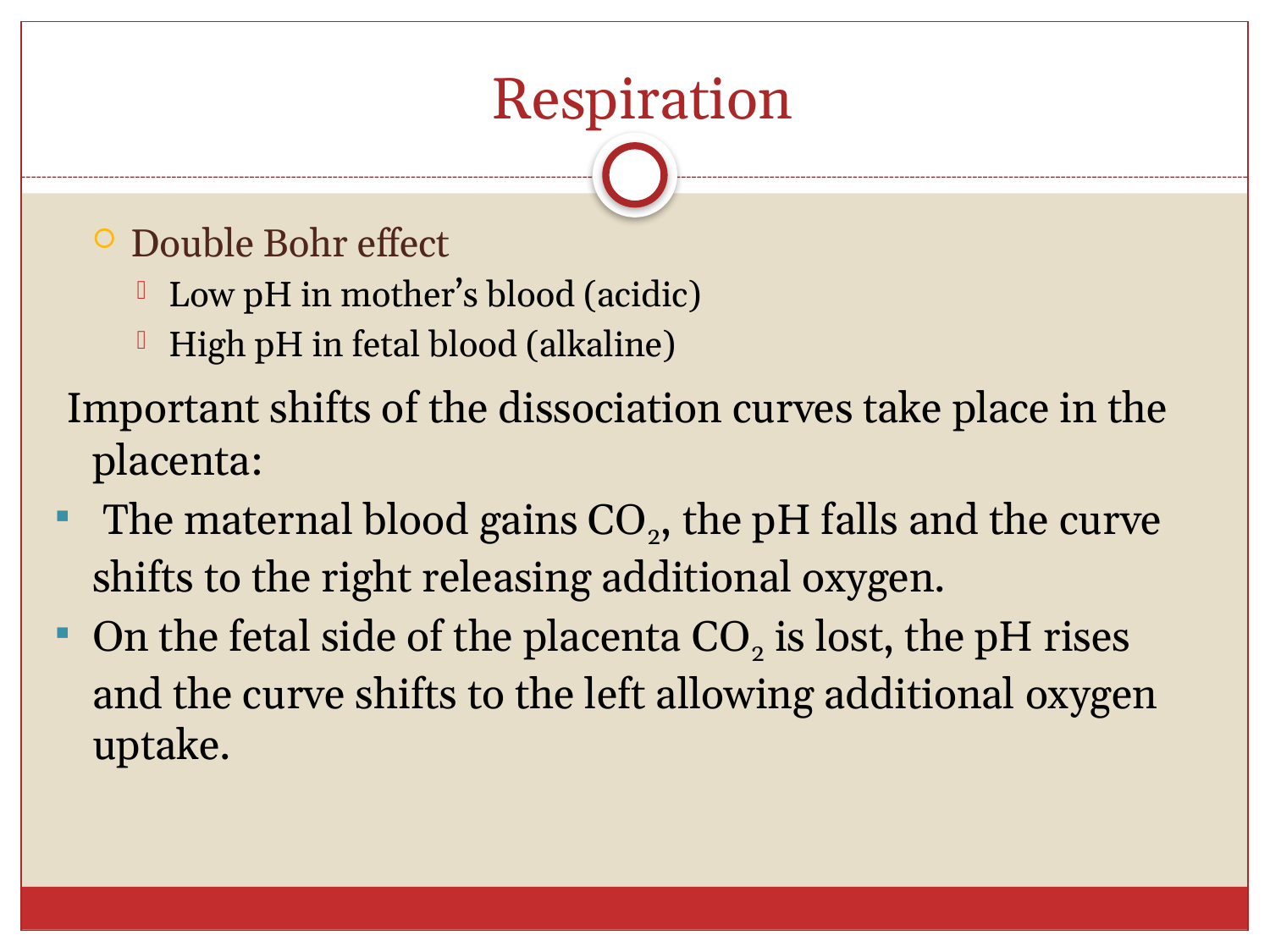

# Respiration
Double Bohr effect
Low pH in mother’s blood (acidic)
High pH in fetal blood (alkaline)
 Important shifts of the dissociation curves take place in the placenta:
 The maternal blood gains CO2, the pH falls and the curve shifts to the right releasing additional oxygen.
On the fetal side of the placenta CO2 is lost, the pH rises and the curve shifts to the left allowing additional oxygen uptake.